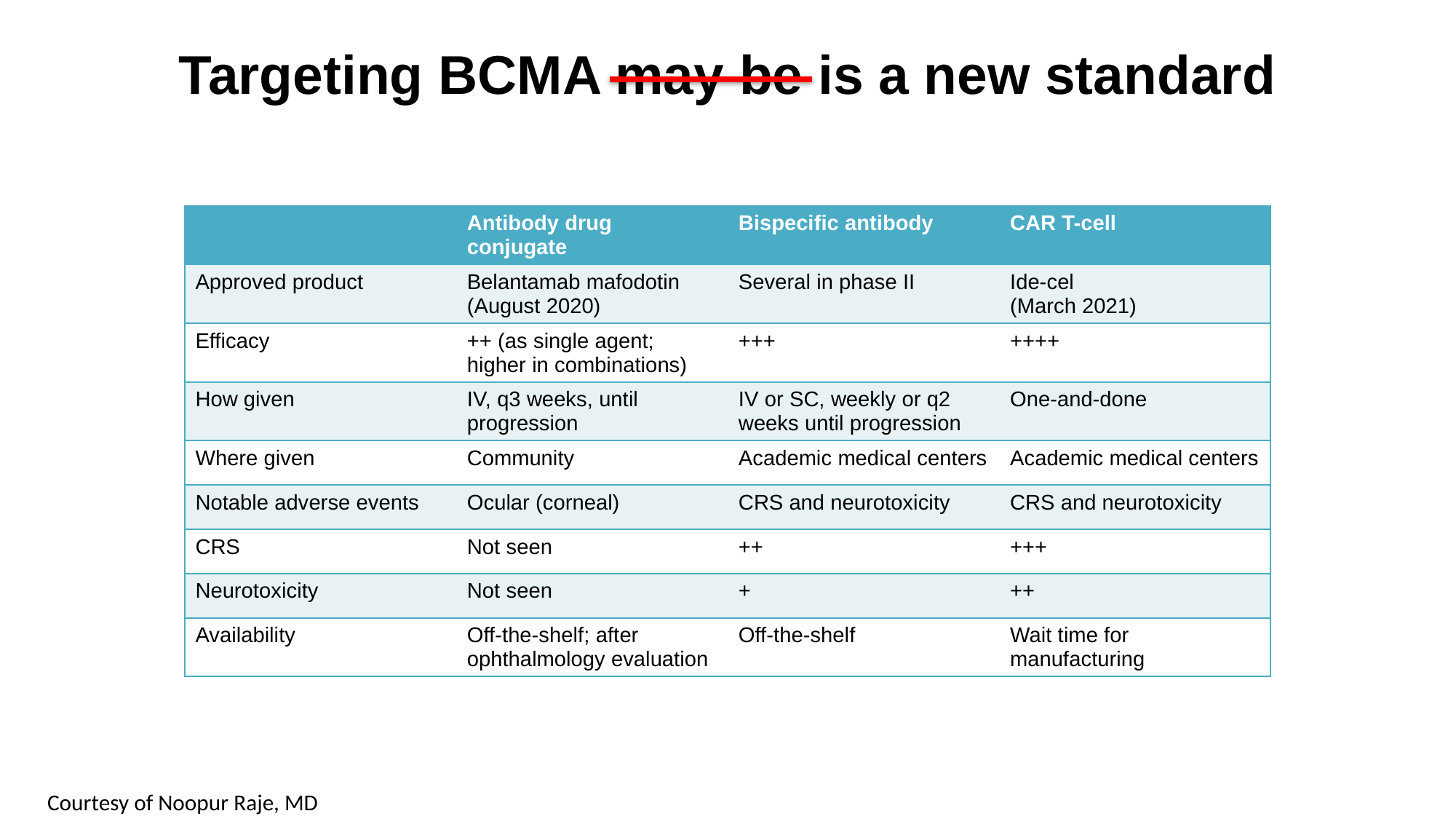

# Targeting BCMA may be is a new standard
|  | Antibody drug conjugate | Bispecific antibody | CAR T-cell |
| --- | --- | --- | --- |
| Approved product | Belantamab mafodotin (August 2020) | Several in phase II | Ide-cel (March 2021) |
| Efficacy | ++ (as single agent; higher in combinations) | +++ | ++++ |
| How given | IV, q3 weeks, until progression | IV or SC, weekly or q2 weeks until progression | One-and-done |
| Where given | Community | Academic medical centers | Academic medical centers |
| Notable adverse events | Ocular (corneal) | CRS and neurotoxicity | CRS and neurotoxicity |
| CRS | Not seen | ++ | +++ |
| Neurotoxicity | Not seen | + | ++ |
| Availability | Off-the-shelf; after ophthalmology evaluation | Off-the-shelf | Wait time for manufacturing |
Courtesy of Noopur Raje, MD